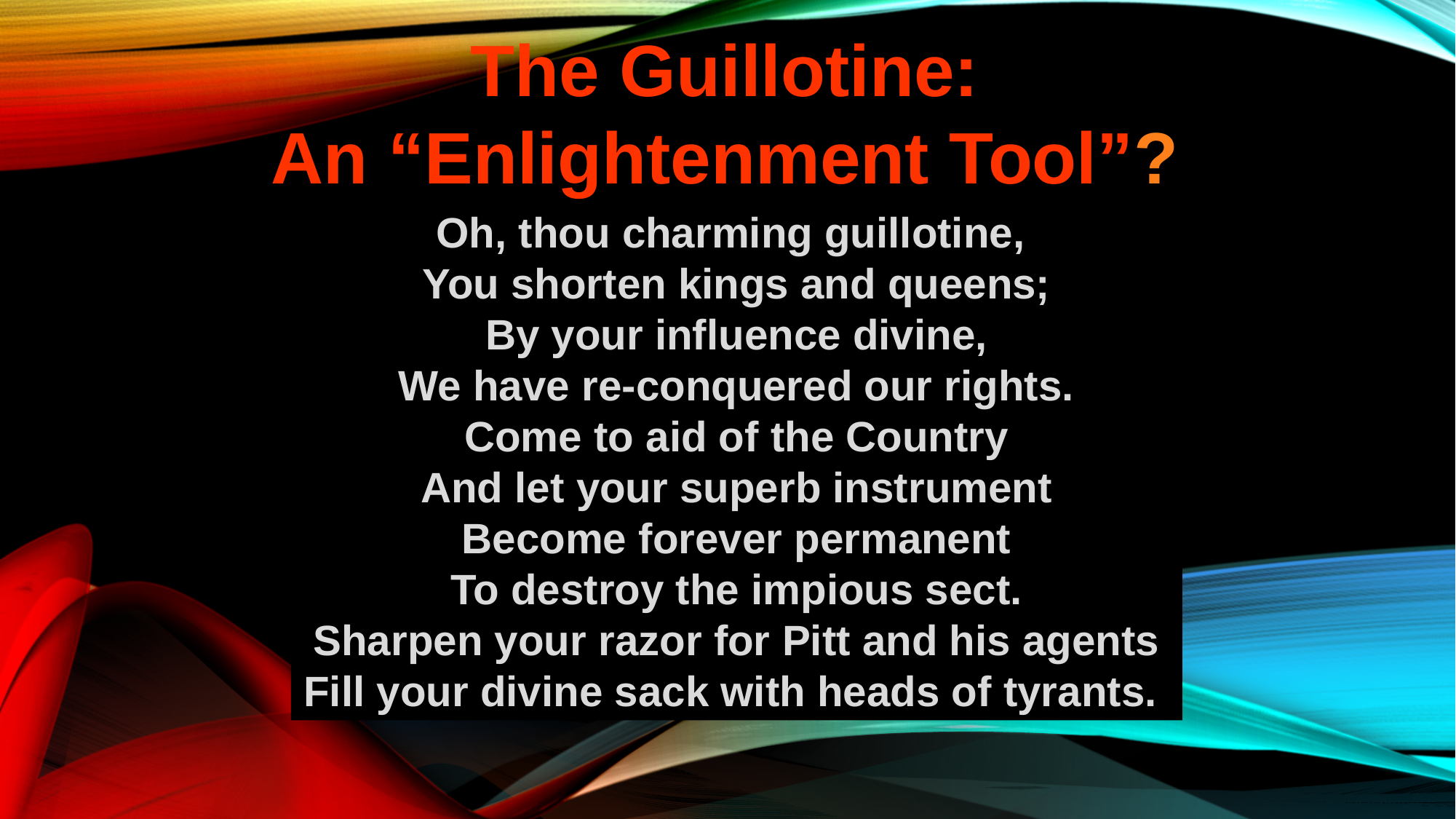

The Guillotine:
An “Enlightenment Tool”?
Oh, thou charming guillotine,
You shorten kings and queens;
By your influence divine,
We have re-conquered our rights.
Come to aid of the Country
And let your superb instrument
Become forever permanent
To destroy the impious sect.
Sharpen your razor for Pitt and his agents
Fill your divine sack with heads of tyrants.